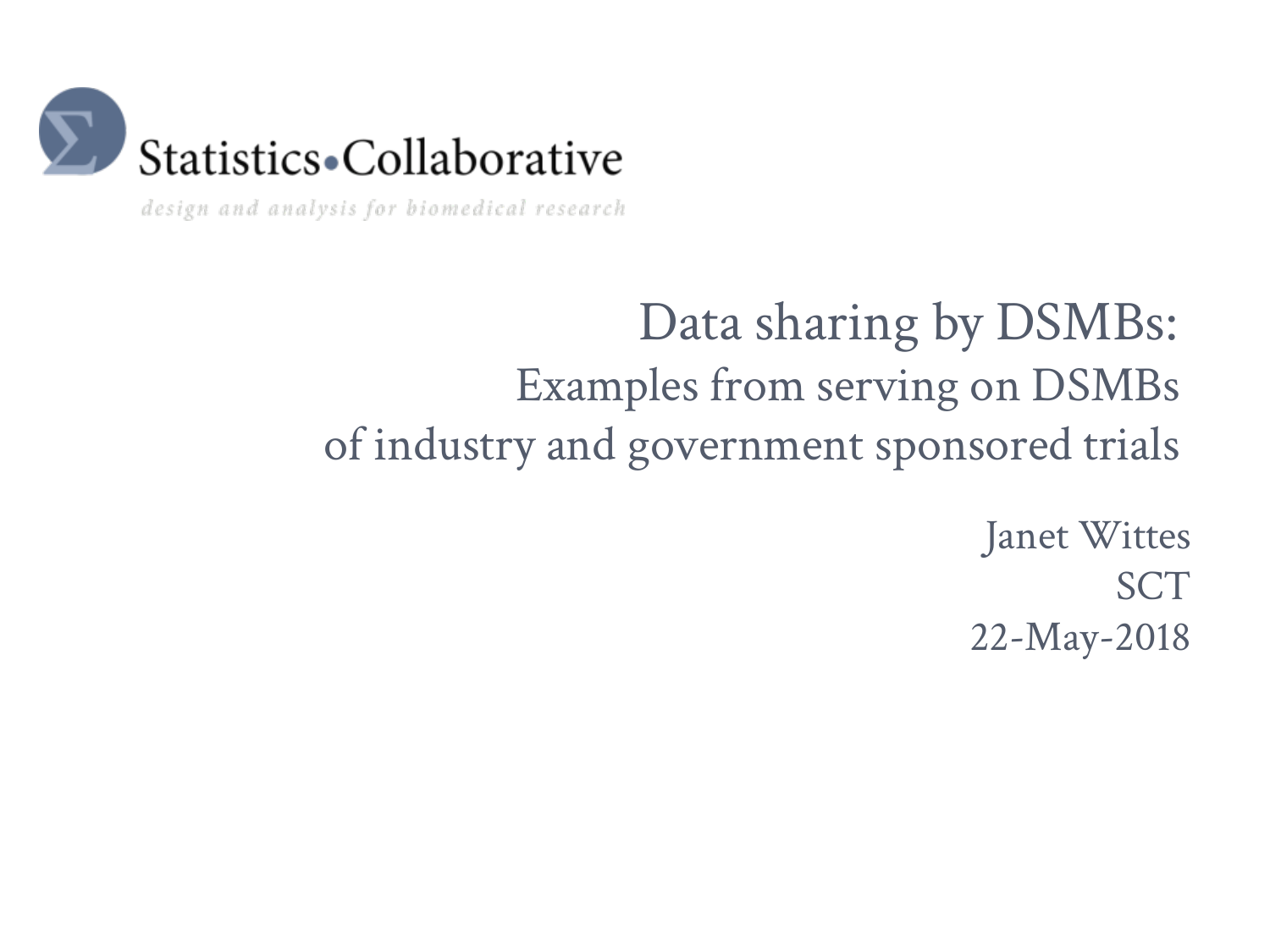

# Data sharing by DSMBs: Examples from serving on DSMBs of industry and government sponsored trials
Janet Wittes
SCT
22-May-2018